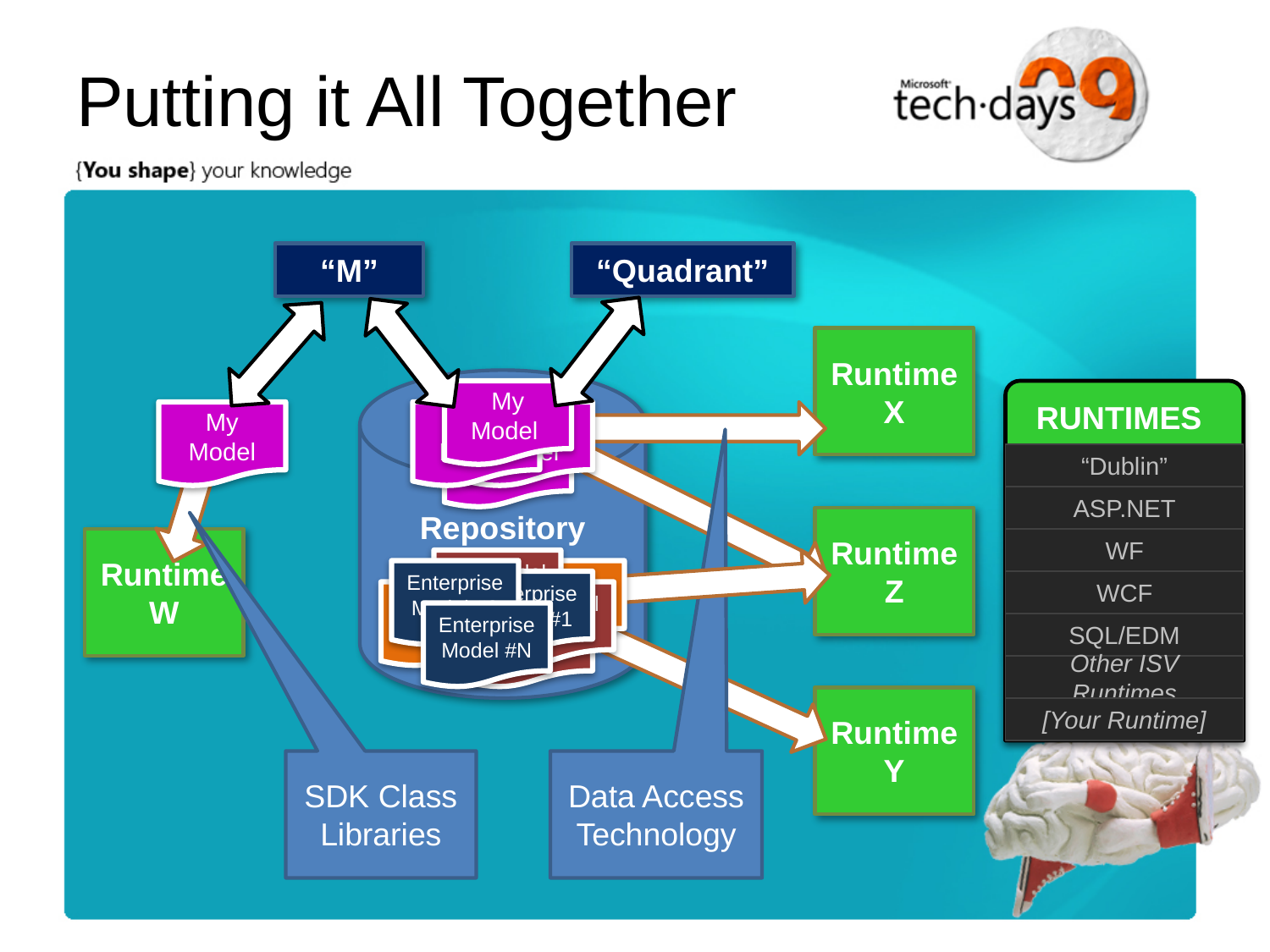

# Putting it All Together
“M”
“Quadrant”

Runtime X

Repository
My Model

RUNTIMES
“Dublin”
ASP.NET
WF
WCF
SQL/EDM
Other ISV Runtimes
[Your Runtime]
My Model
My Model
My Model

My Model

Runtime
Z
Runtime
W
ISV Model #N

Enterprise Model #2
Base Model #2
Enterprise Model #1
Base Model #N
Base Model #1
ISV Model #2
Enterprise Model #N
ISV Model #1

Runtime
Y
SDK Class Libraries
Data Access Technology